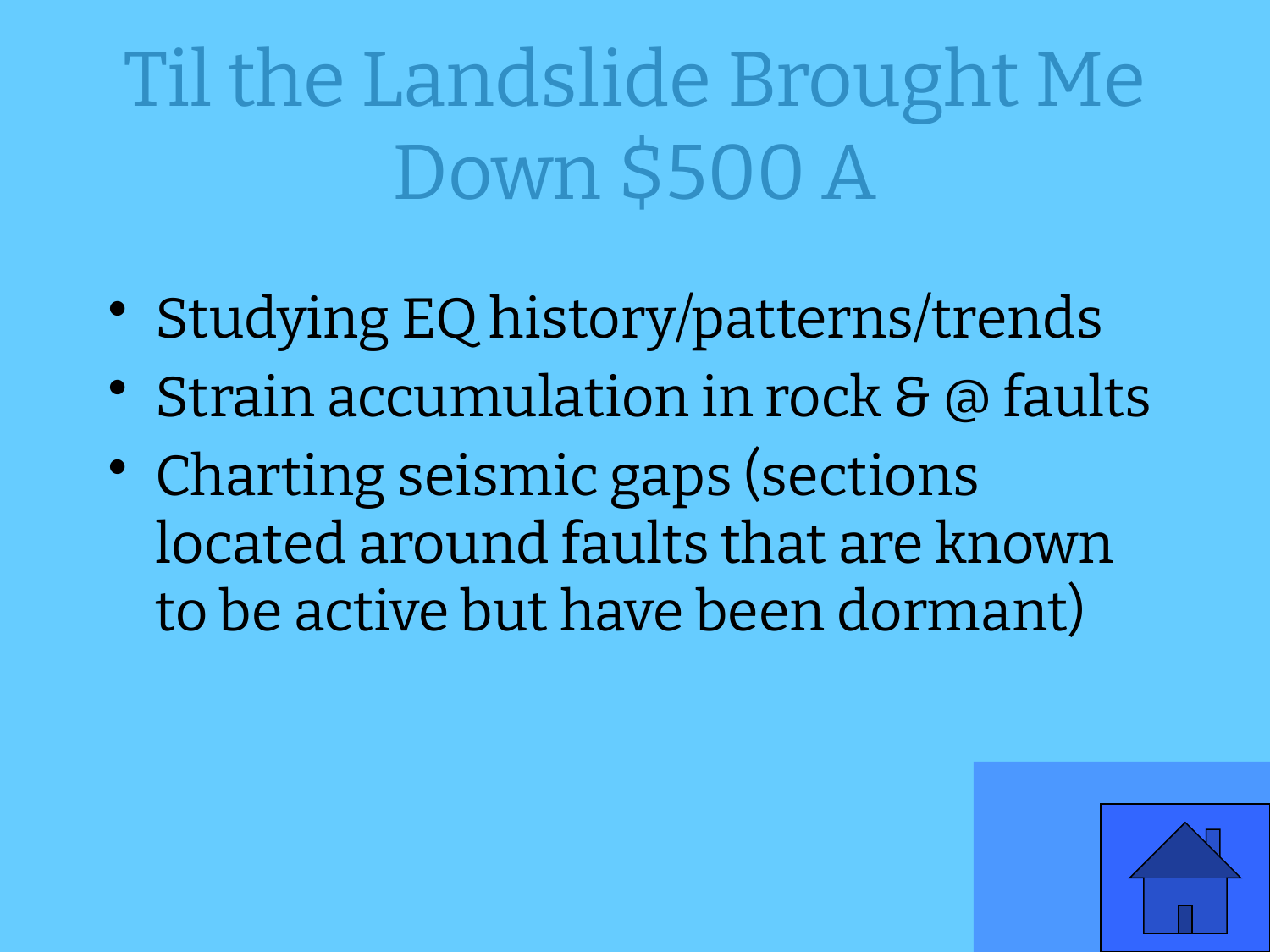

# Til the Landslide Brought Me Down $500 A
Studying EQ history/patterns/trends
Strain accumulation in rock & @ faults
Charting seismic gaps (sections located around faults that are known to be active but have been dormant)